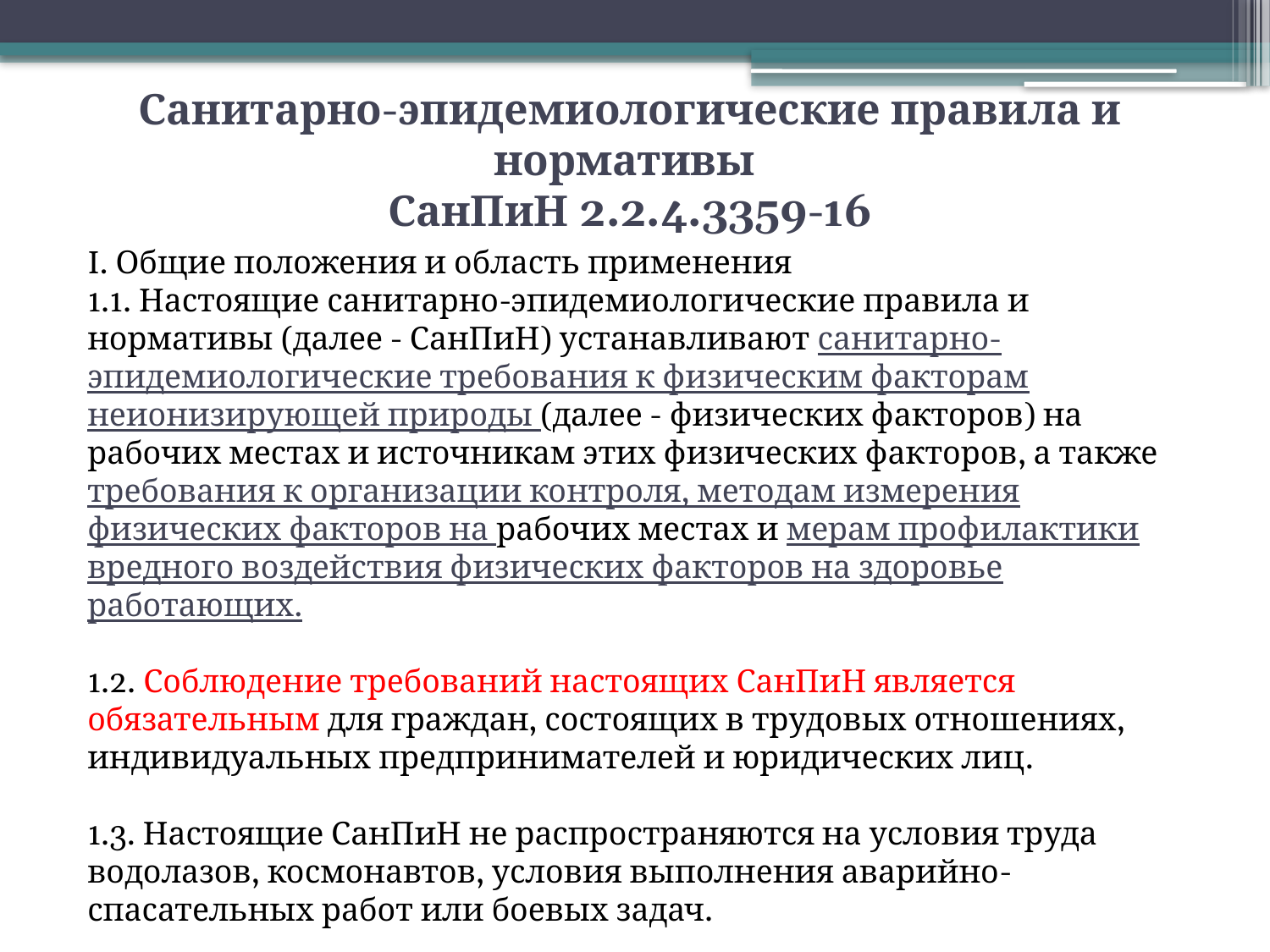

Санитарно-эпидемиологические правила и нормативы 
СанПиН 2.2.4.3359-16

I. Общие положения и область применения
1.1. Настоящие санитарно-эпидемиологические правила и нормативы (далее - СанПиН) устанавливают санитарно-эпидемиологические требования к физическим факторам неионизирующей природы (далее - физических факторов) на рабочих местах и источникам этих физических факторов, а также требования к организации контроля, методам измерения физических факторов на рабочих местах и мерам профилактики вредного воздействия физических факторов на здоровье работающих.
1.2. Соблюдение требований настоящих СанПиН является обязательным для граждан, состоящих в трудовых отношениях, индивидуальных предпринимателей и юридических лиц.
1.3. Настоящие СанПиН не распространяются на условия труда водолазов, космонавтов, условия выполнения аварийно-спасательных работ или боевых задач.